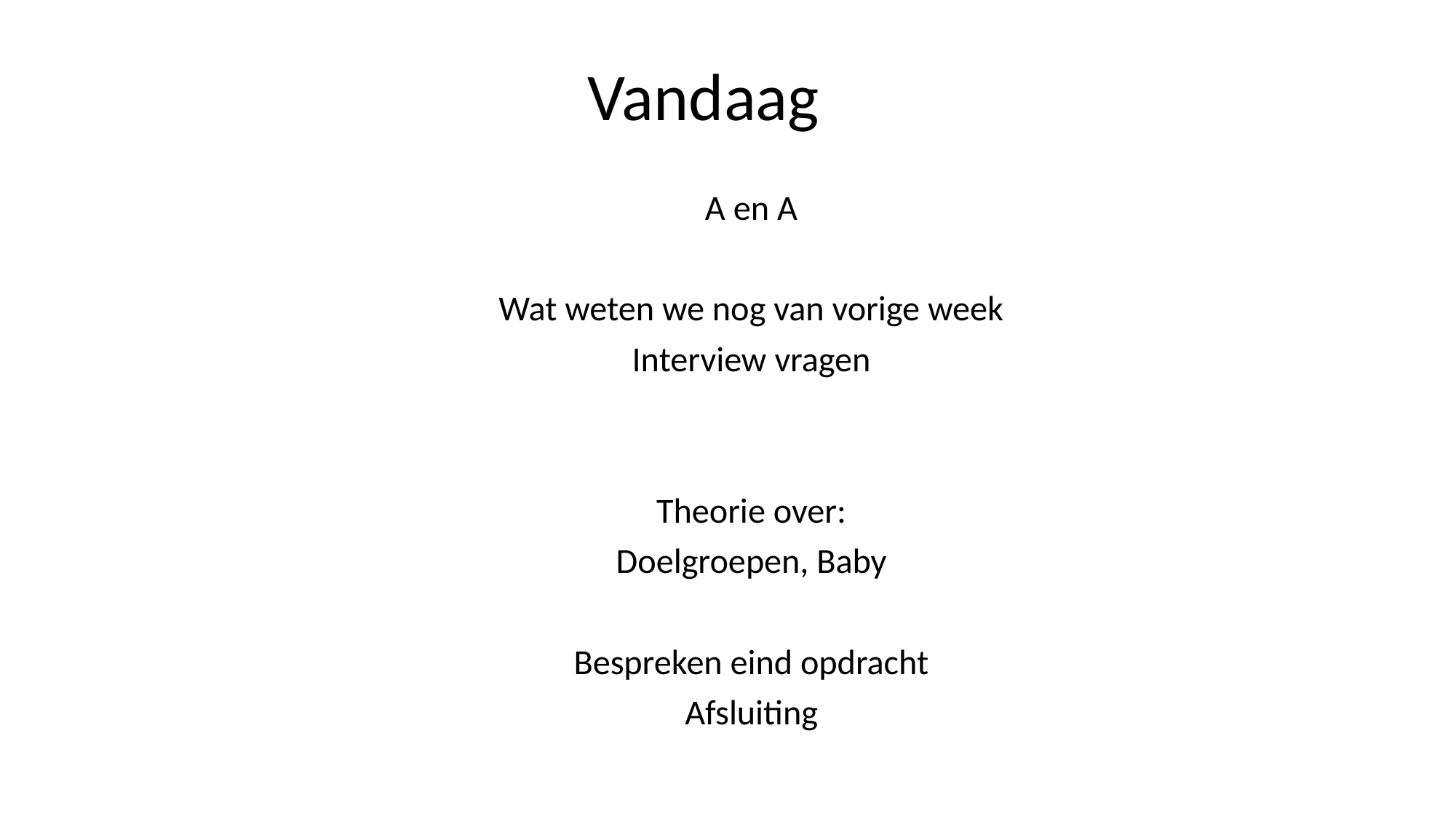

# Vandaag
A en A

Wat weten we nog van vorige week
Interview vragen

Theorie over:
Doelgroepen, Baby

Bespreken eind opdracht
Afsluiting